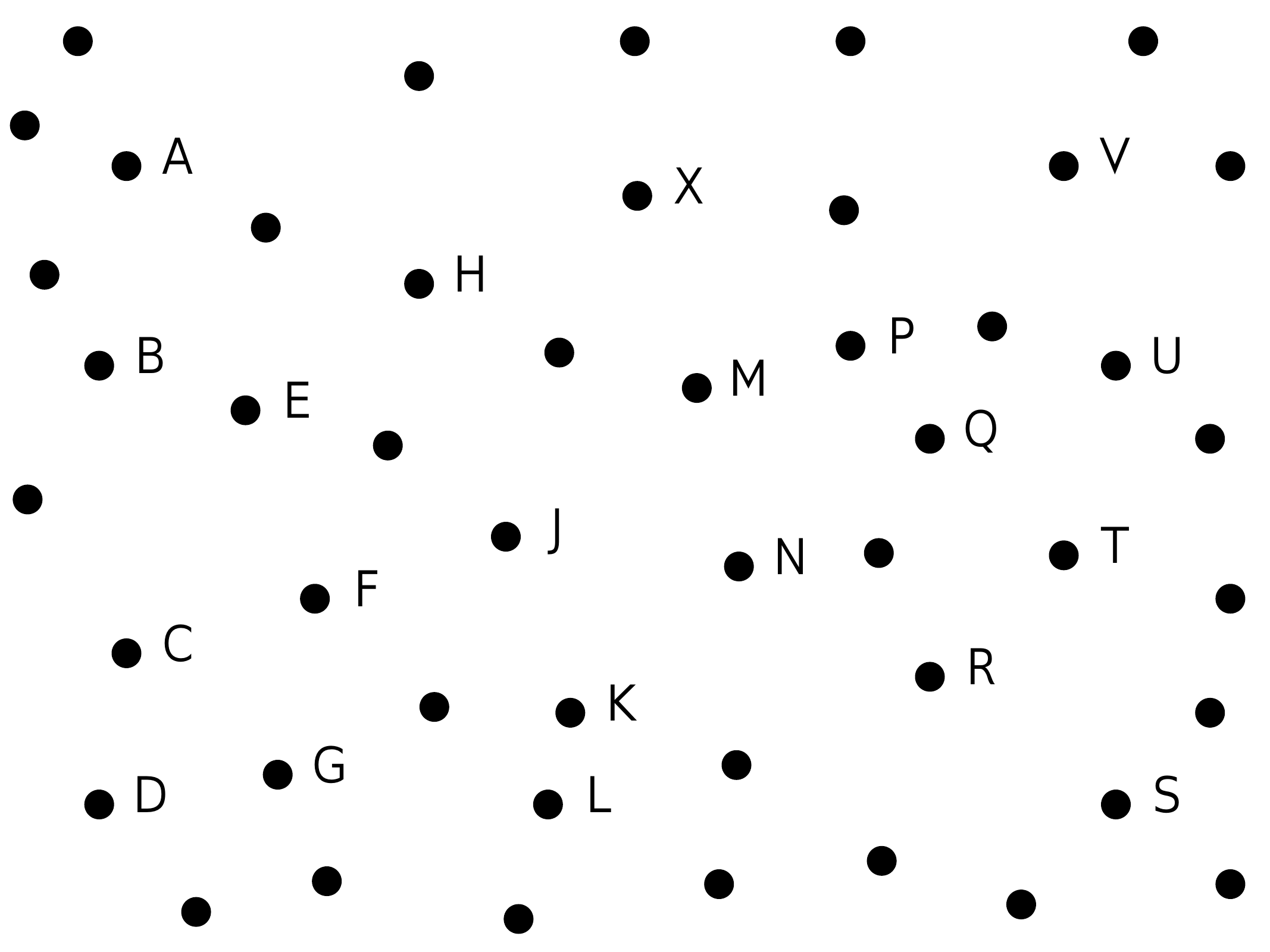

A
V
X

H

P
B
U

M

E

Q

J
T
N

F

C
R

K

G
D
L
S